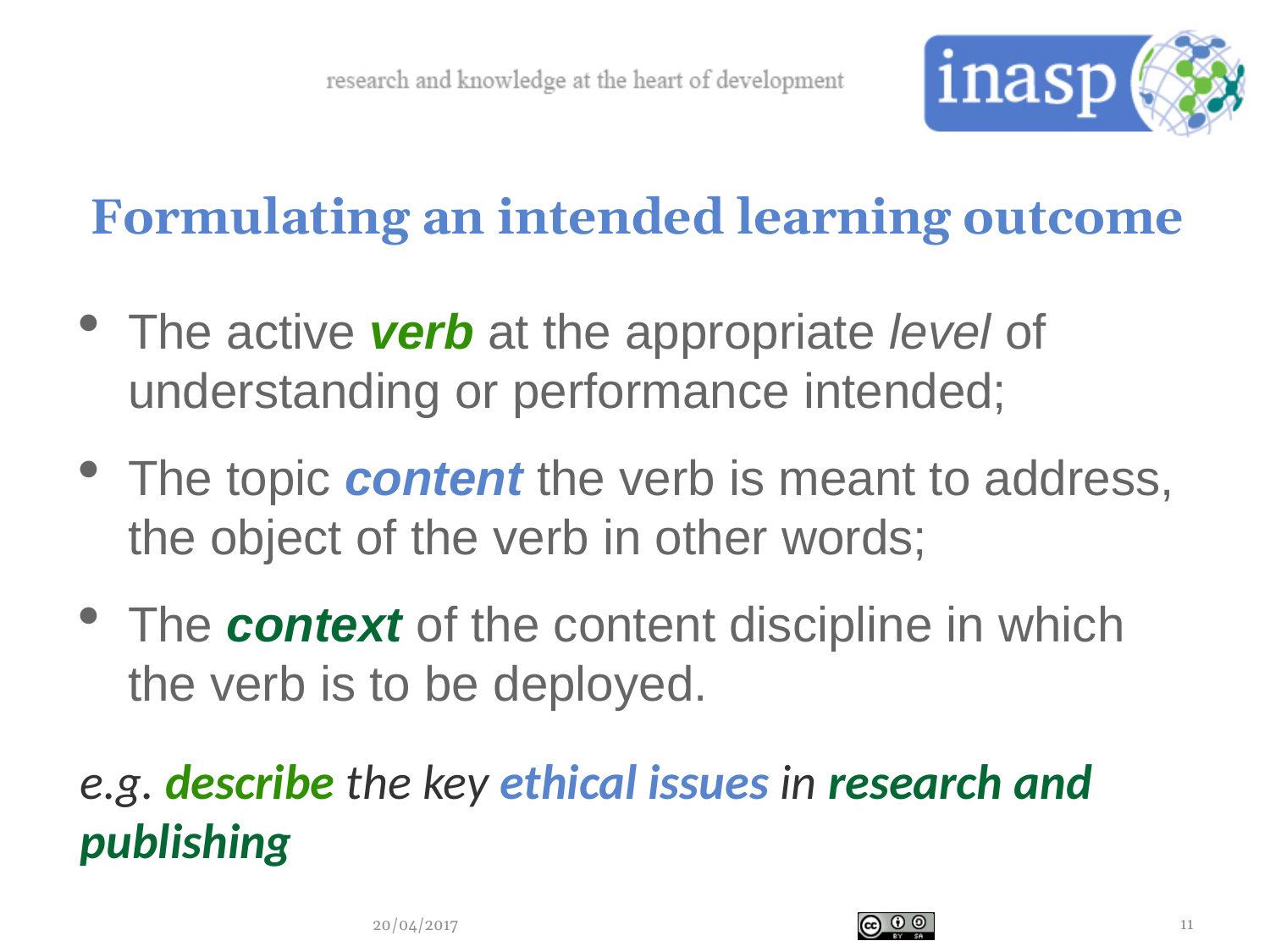

Formulating an intended learning outcome
The active verb at the appropriate level of understanding or performance intended;
The topic content the verb is meant to address, the object of the verb in other words;
The context of the content discipline in which the verb is to be deployed.
e.g. describe the key ethical issues in research and publishing
20/04/2017

11